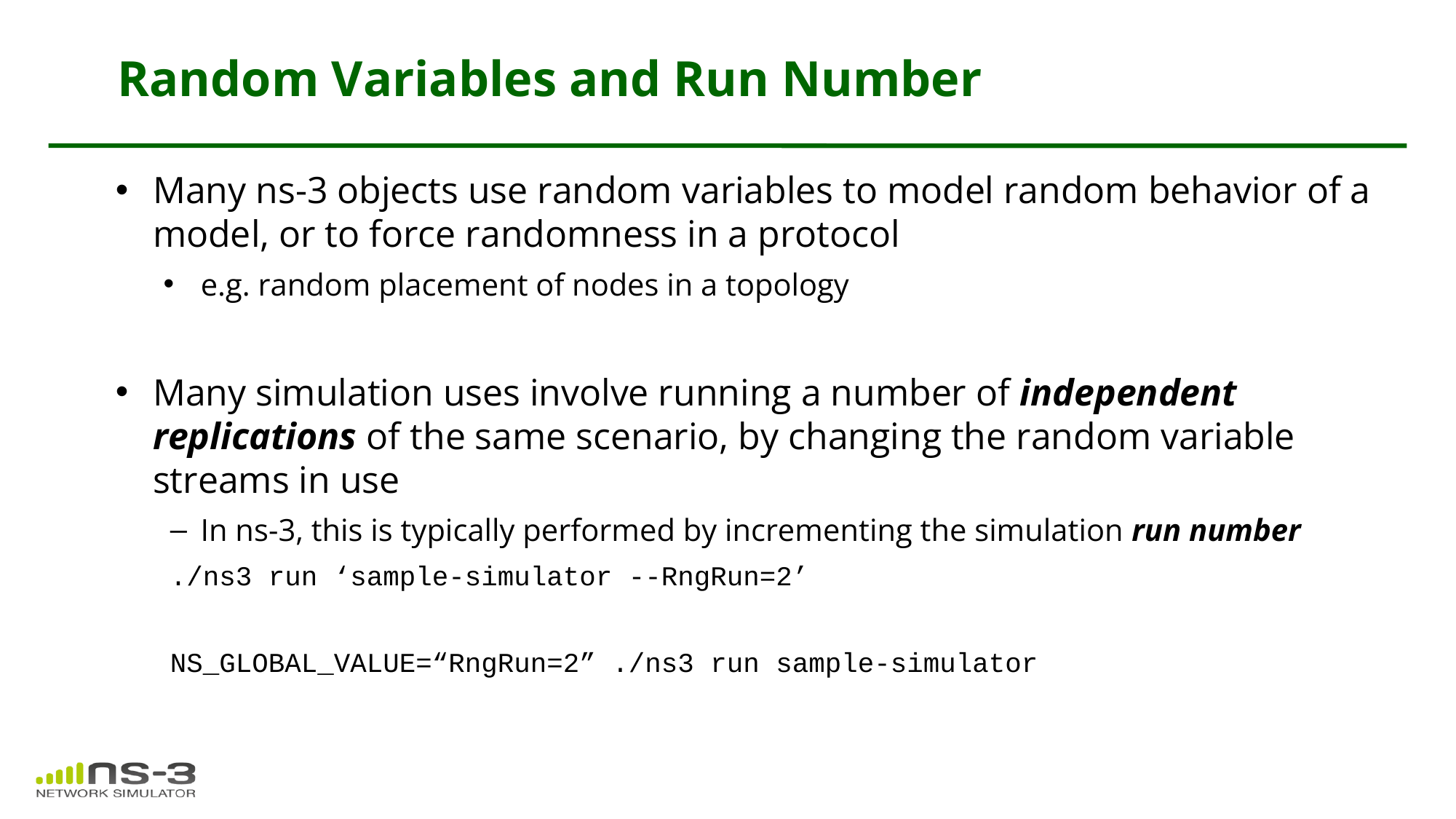

Random Variables and Run Number
Many ns-3 objects use random variables to model random behavior of a model, or to force randomness in a protocol
e.g. random placement of nodes in a topology

Many simulation uses involve running a number of independent replications of the same scenario, by changing the random variable streams in use
In ns-3, this is typically performed by incrementing the simulation run number
./ns3 run ‘sample-simulator --RngRun=2’

NS_GLOBAL_VALUE=“RngRun=2” ./ns3 run sample-simulator